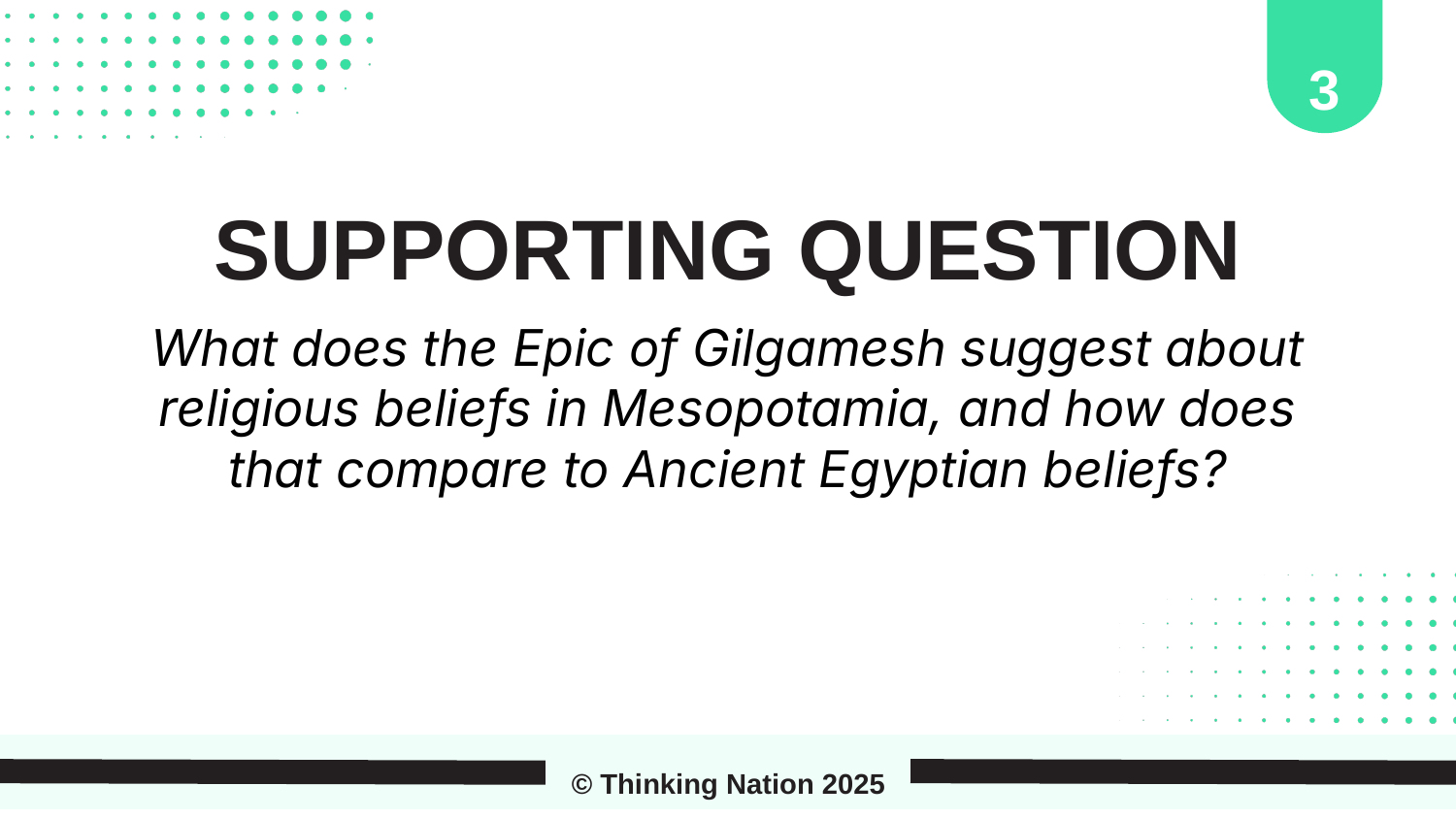

3
SUPPORTING QUESTION
What does the Epic of Gilgamesh suggest about religious beliefs in Mesopotamia, and how does that compare to Ancient Egyptian beliefs?

© Thinking Nation 2025